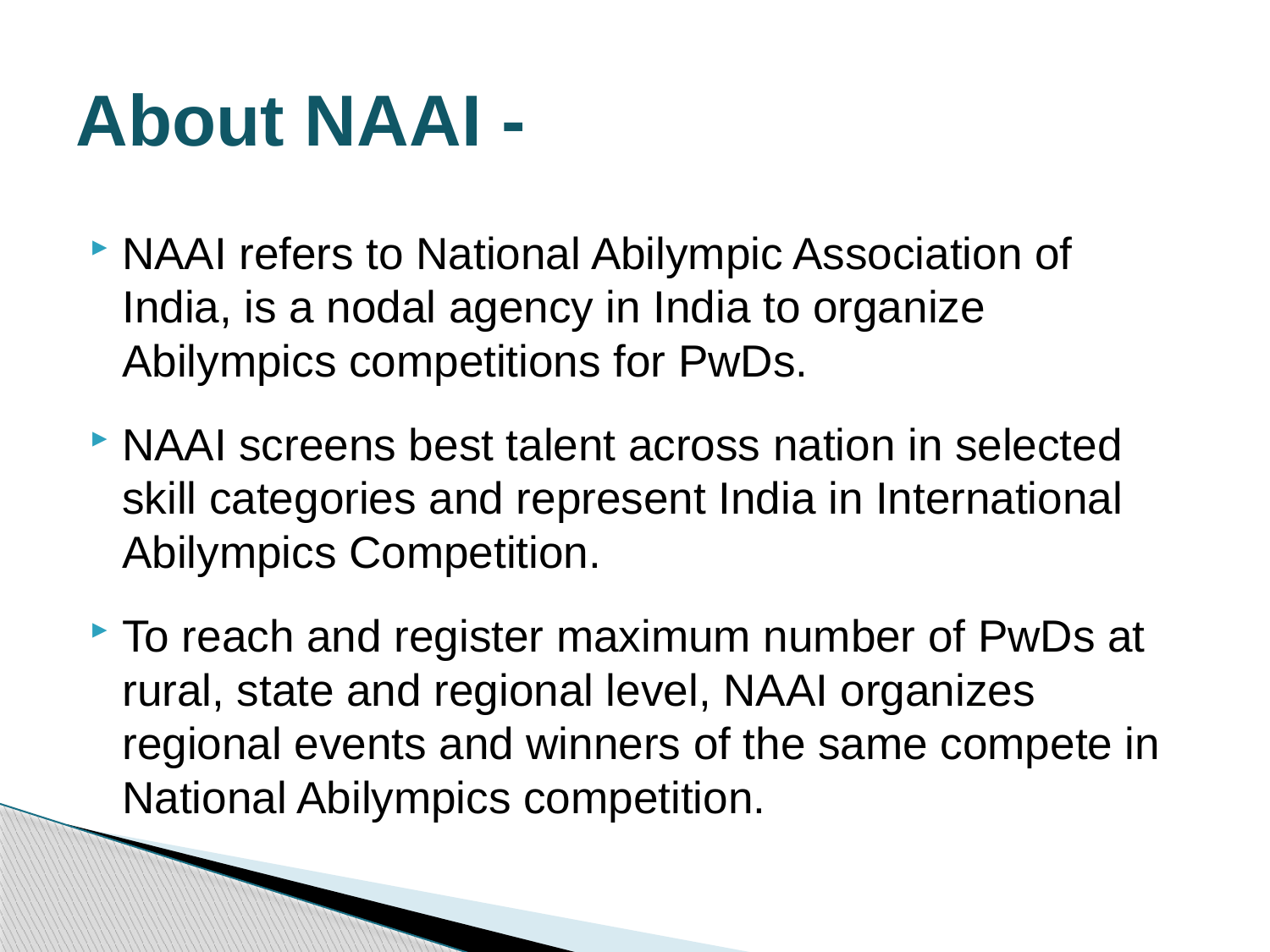

# About NAAI -
NAAI refers to National Abilympic Association of India, is a nodal agency in India to organize Abilympics competitions for PwDs.

NAAI screens best talent across nation in selected skill categories and represent India in International Abilympics Competition.

To reach and register maximum number of PwDs at rural, state and regional level, NAAI organizes regional events and winners of the same compete in National Abilympics competition.